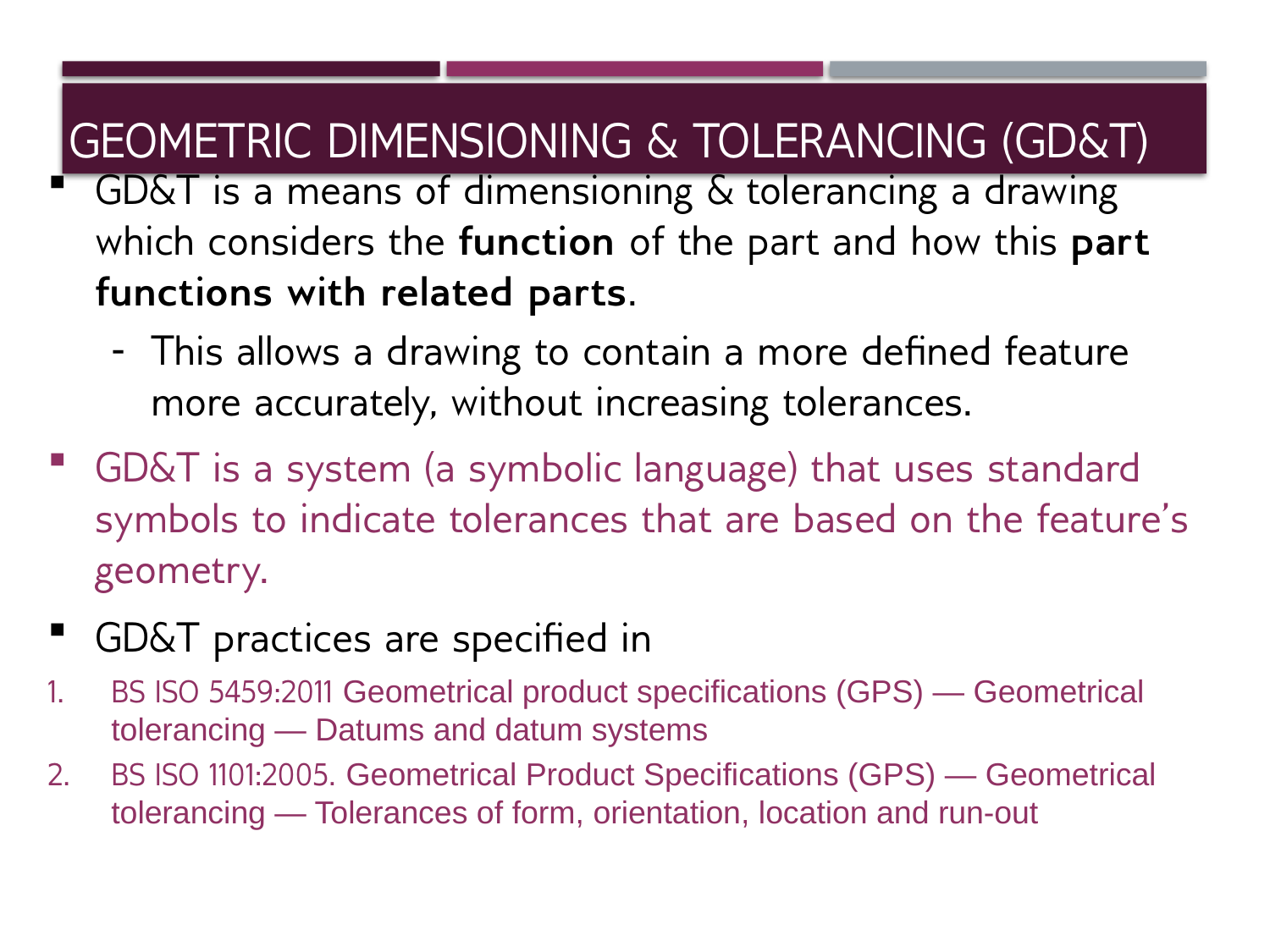

# Geometric Dimensioning & Tolerancing (GD&T)
GD&T is a means of dimensioning & tolerancing a drawing which considers the function of the part and how this part functions with related parts.
This allows a drawing to contain a more defined feature more accurately, without increasing tolerances.
GD&T is a system (a symbolic language) that uses standard symbols to indicate tolerances that are based on the feature’s geometry.
GD&T practices are specified in
BS ISO 5459:2011 Geometrical product specifications (GPS) — Geometrical tolerancing — Datums and datum systems
BS ISO 1101:2005. Geometrical Product Specifications (GPS) — Geometrical tolerancing — Tolerances of form, orientation, location and run-out